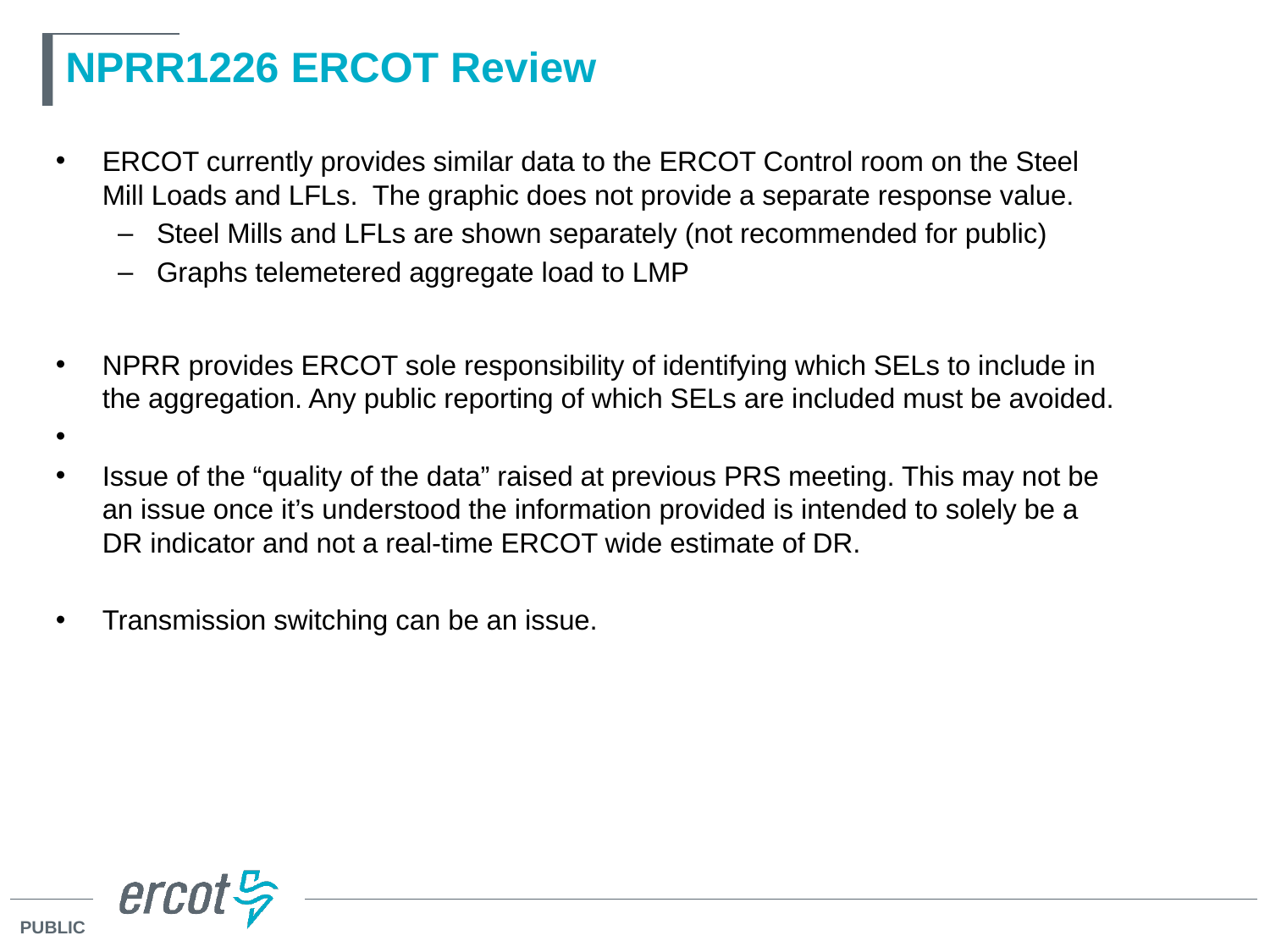

# NPRR1226 ERCOT Review
ERCOT currently provides similar data to the ERCOT Control room on the Steel Mill Loads and LFLs.  The graphic does not provide a separate response value.
Steel Mills and LFLs are shown separately (not recommended for public)
Graphs telemetered aggregate load to LMP

NPRR provides ERCOT sole responsibility of identifying which SELs to include in the aggregation. Any public reporting of which SELs are included must be avoided.

Issue of the “quality of the data” raised at previous PRS meeting. This may not be an issue once it’s understood the information provided is intended to solely be a DR indicator and not a real-time ERCOT wide estimate of DR.

Transmission switching can be an issue.